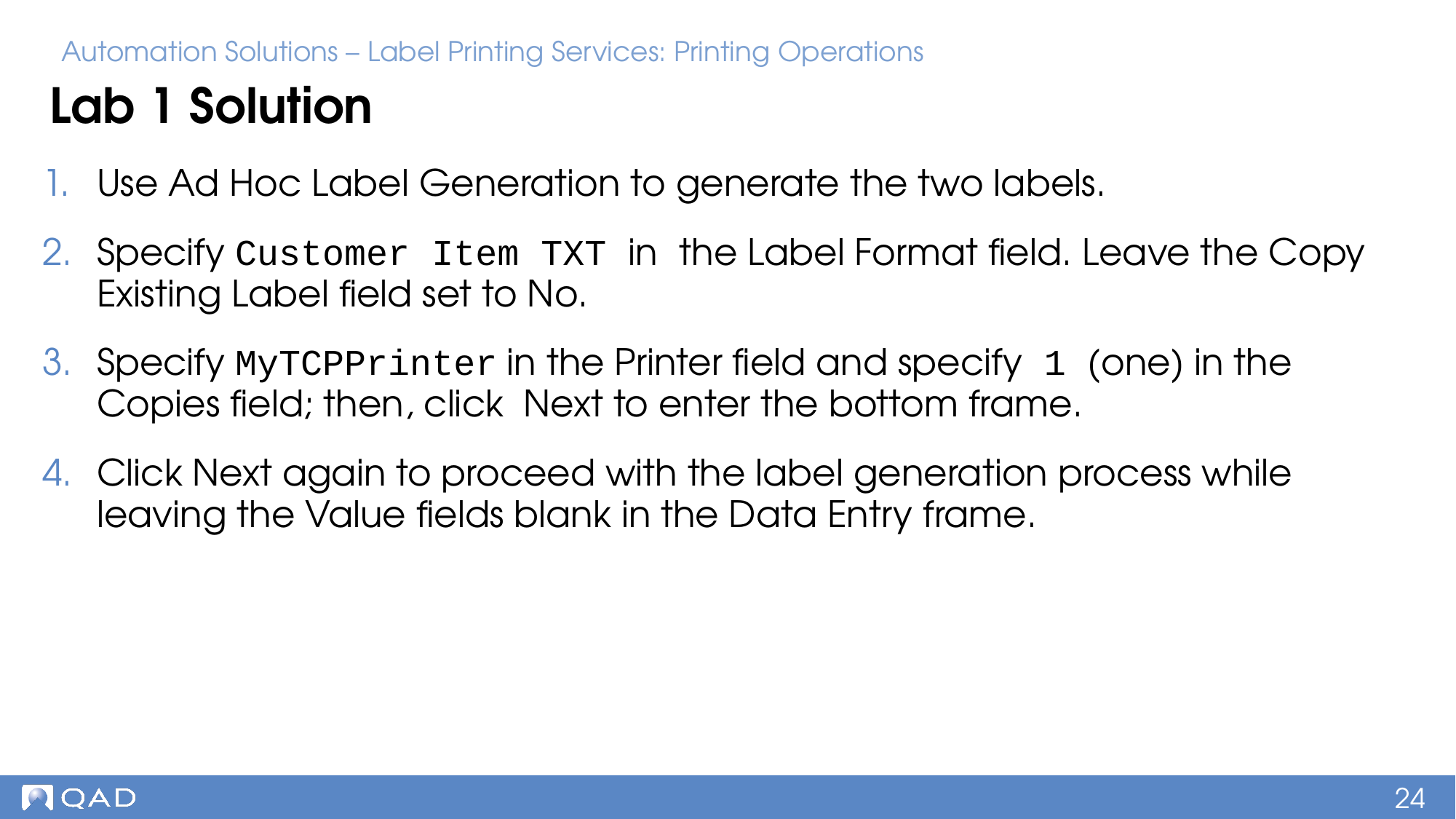

Automation Solutions – Label Printing Services: Printing Operations
# Lab 1 Solution
Use Ad Hoc Label Generation to generate the two labels.
Specify Customer Item TXT in the Label Format field. Leave the Copy Existing Label field set to No.
Specify MyTCPPrinter in the Printer field and specify 1 (one) in the Copies field; then, click  Next to enter the bottom frame.
Click Next again to proceed with the label generation process while leaving the Value fields blank in the Data Entry frame.

24